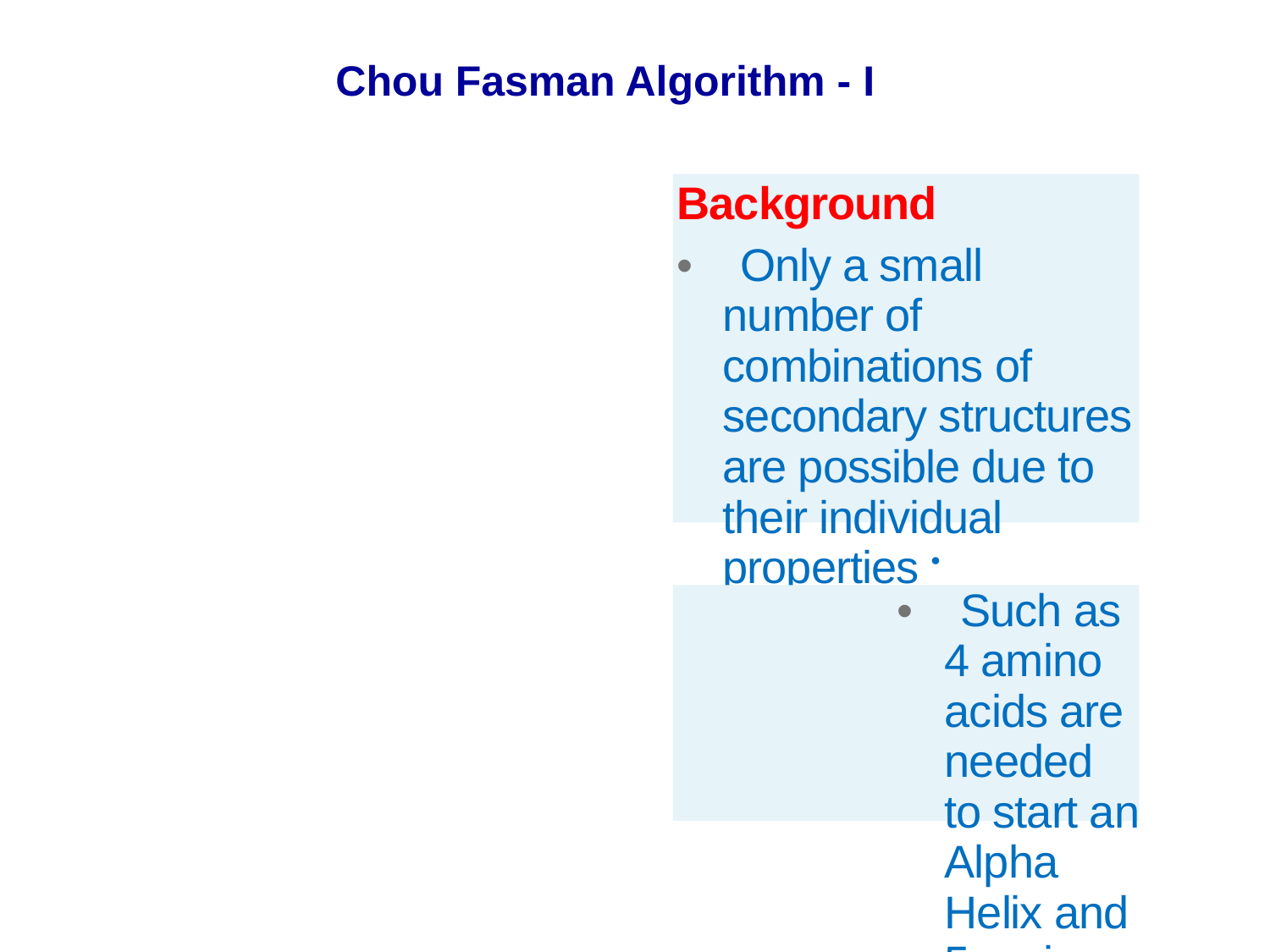

Chou Fasman Algorithm - I
Background
•    Only a small number of combinations of secondary structures are possible due to their individual properties •
•    Such as 4 amino acids are needed to start an Alpha Helix and 5 amino acids for Beta Sheet